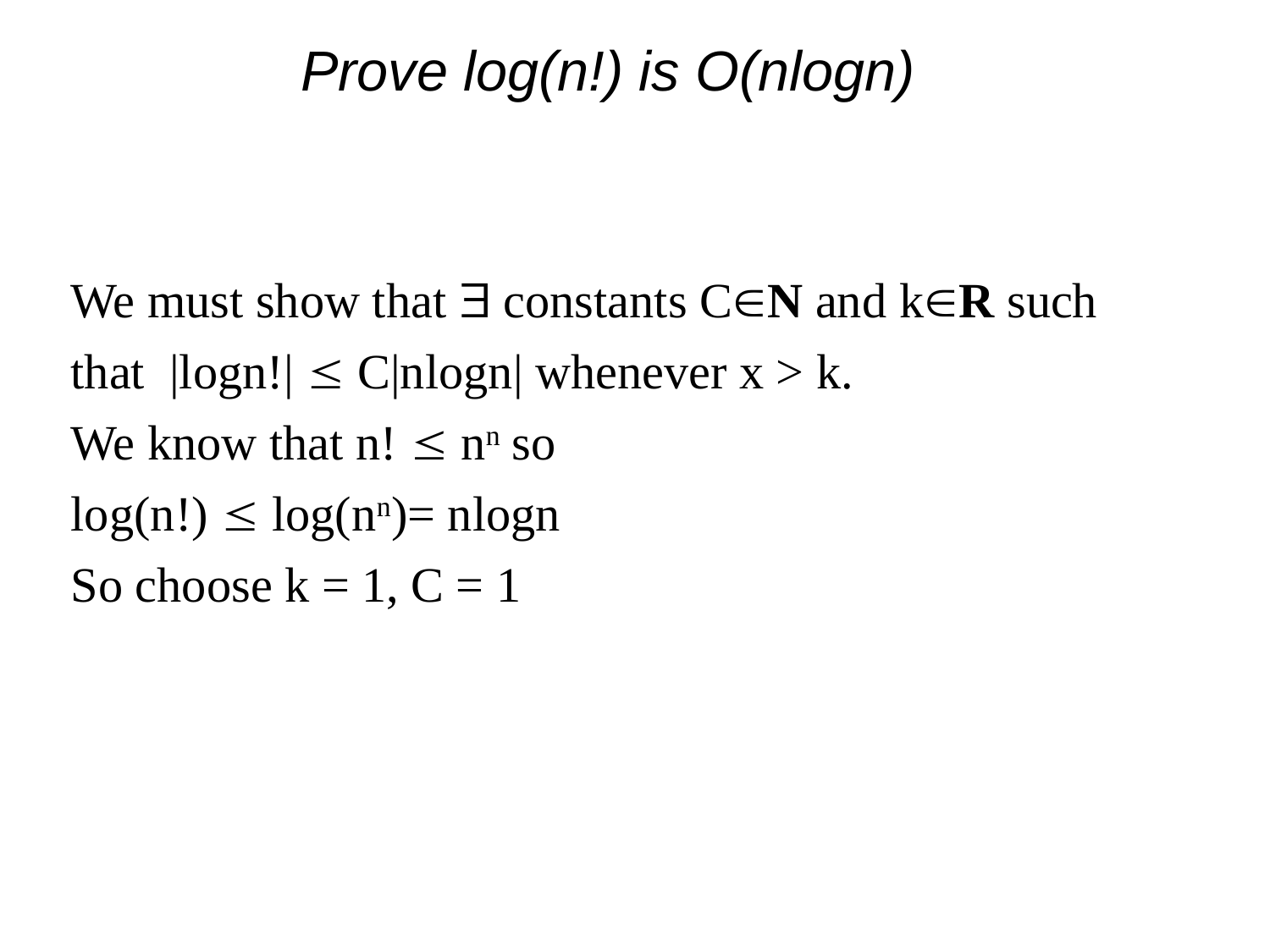

# Prove log(n!) is O(nlogn)
We must show that ∃ constants C∈N and k∈R such that  |logn!| ≤ C|nlogn| whenever x > k.
We know that n! ≤ nn so
log(n!) ≤ log(nn)= nlogn
So choose k = 1, C = 1